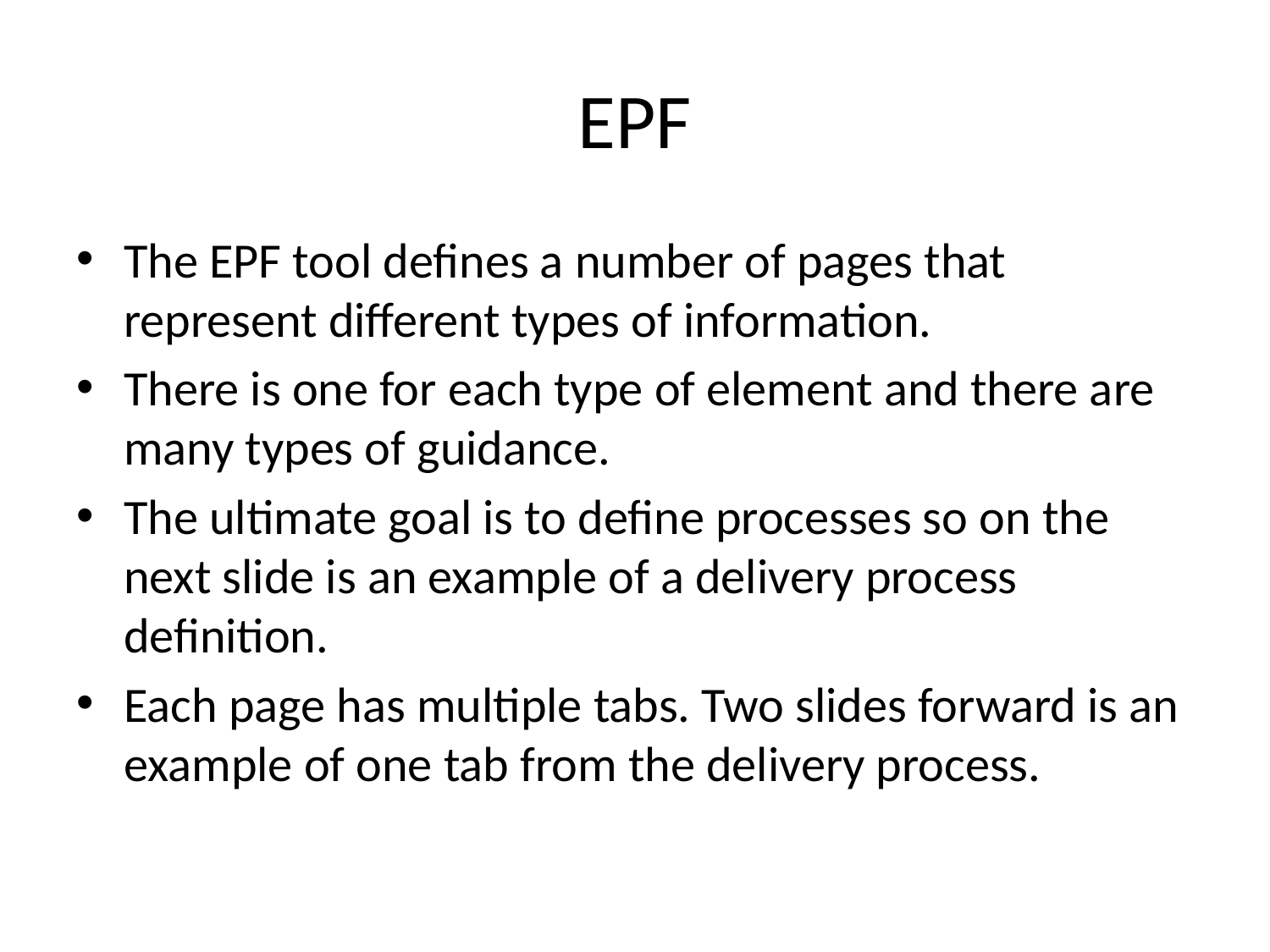

# EPF
The EPF tool defines a number of pages that represent different types of information.
There is one for each type of element and there are many types of guidance.
The ultimate goal is to define processes so on the next slide is an example of a delivery process definition.
Each page has multiple tabs. Two slides forward is an example of one tab from the delivery process.